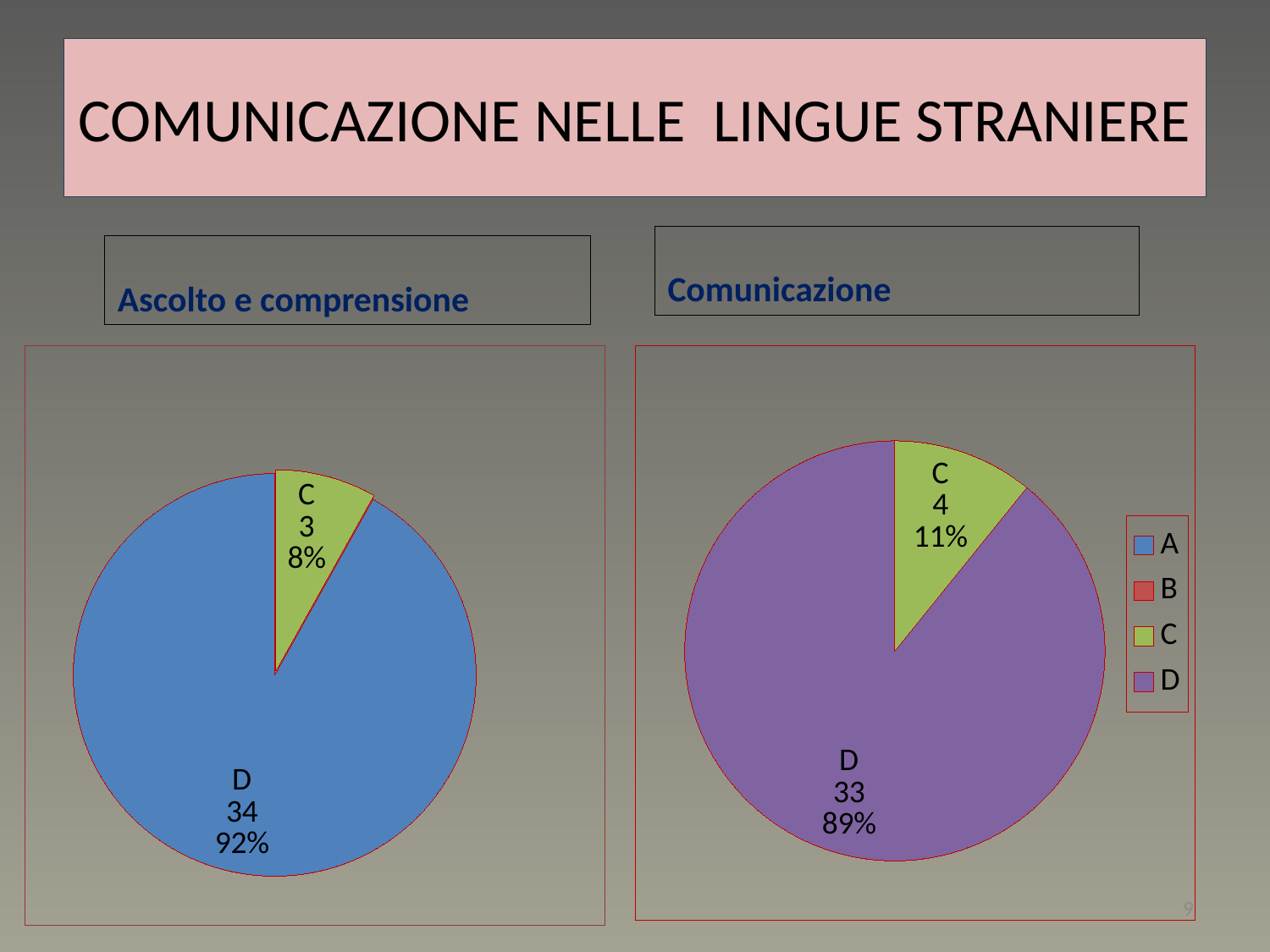

# COMUNICAZIONE NELLE  LINGUE STRANIERE
Comunicazione
Ascolto e comprensione

### Chart

| Category | Colonna1 |
|---|---|
| A | 0.0 |
| B | 0.0 |
| C | 3.0 |
| D | 34.0 |

### Chart

| Category | Colonna1 |
|---|---|
| A | 0.0 |
| B | 0.0 |
| C | 4.0 |
| D | 33.0 |
9